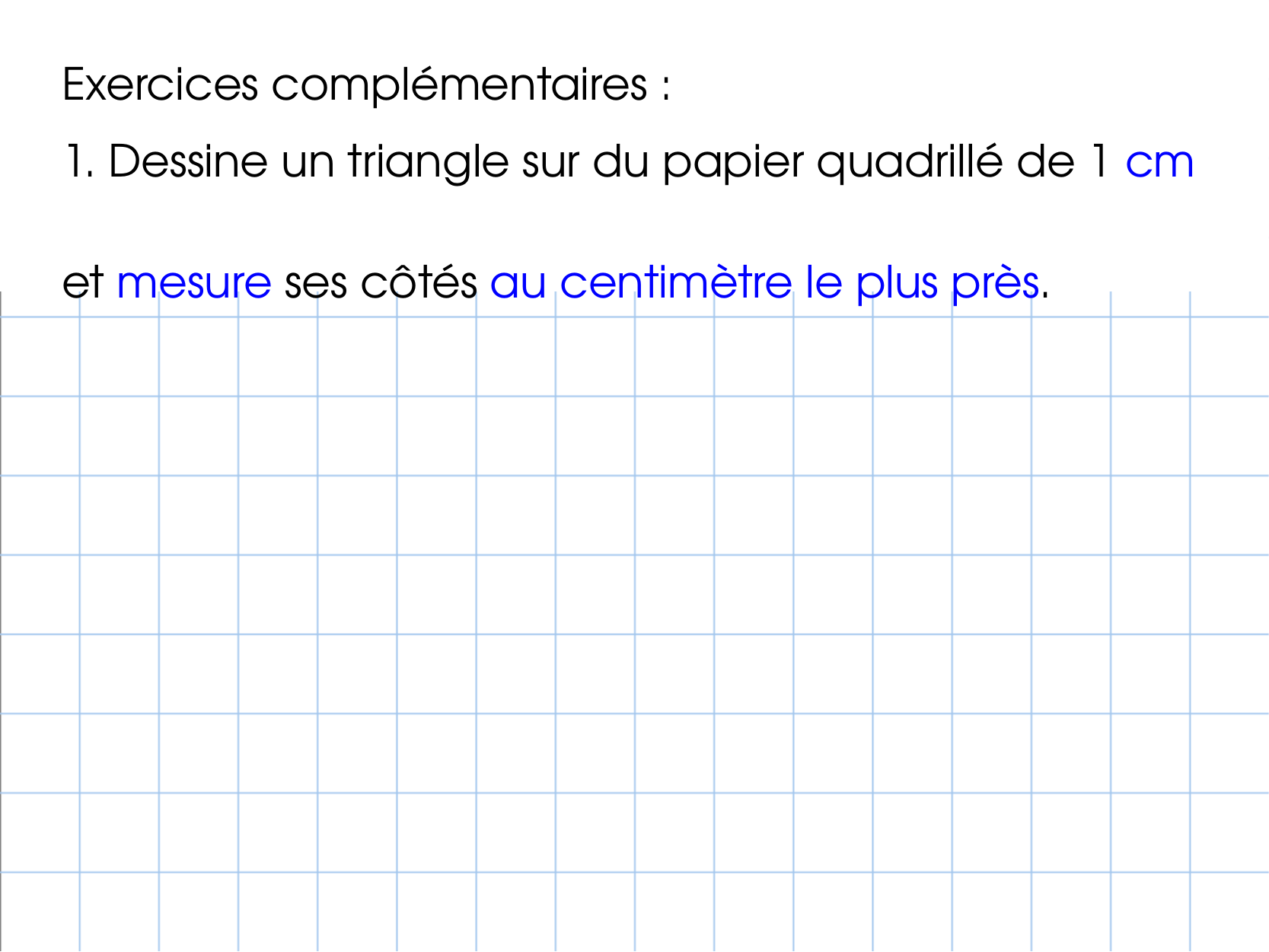

Exercices complémentaires :
1. Dessine un triangle sur du papier quadrillé de 1 cm
et mesure ses côtés au centimètre le plus près.